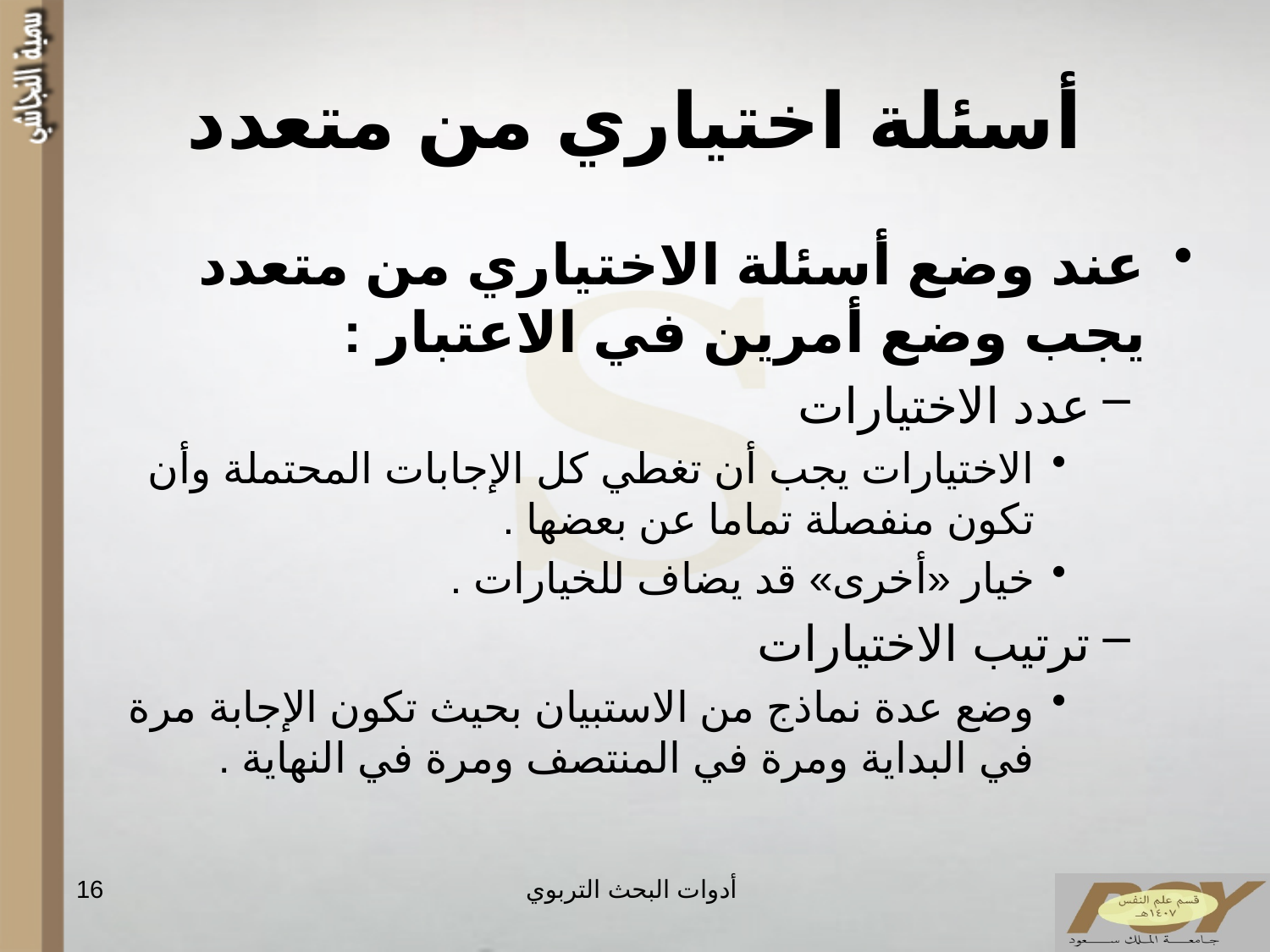

# أسئلة اختياري من متعدد
عند وضع أسئلة الاختياري من متعدد يجب وضع أمرين في الاعتبار :
عدد الاختيارات
الاختيارات يجب أن تغطي كل الإجابات المحتملة وأن تكون منفصلة تماما عن بعضها .
خيار «أخرى» قد يضاف للخيارات .
ترتيب الاختيارات
وضع عدة نماذج من الاستبيان بحيث تكون الإجابة مرة في البداية ومرة في المنتصف ومرة في النهاية .
16
أدوات البحث التربوي